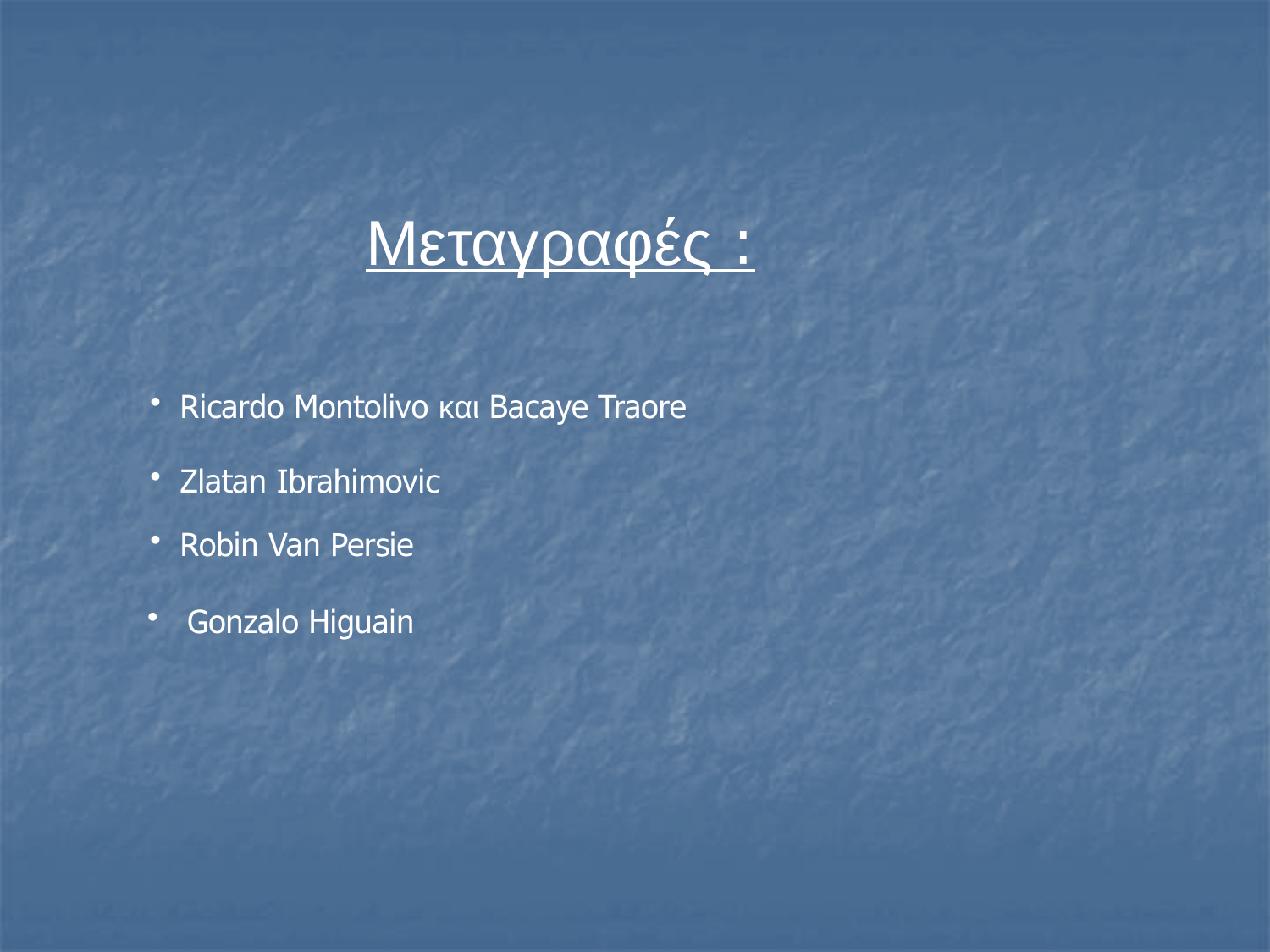

Μεταγραφές :

Ricardo Montolivo και Bacaye Traore

Zlatan Ibrahimovic
Robin Van Persie
 Gonzalo Higuain